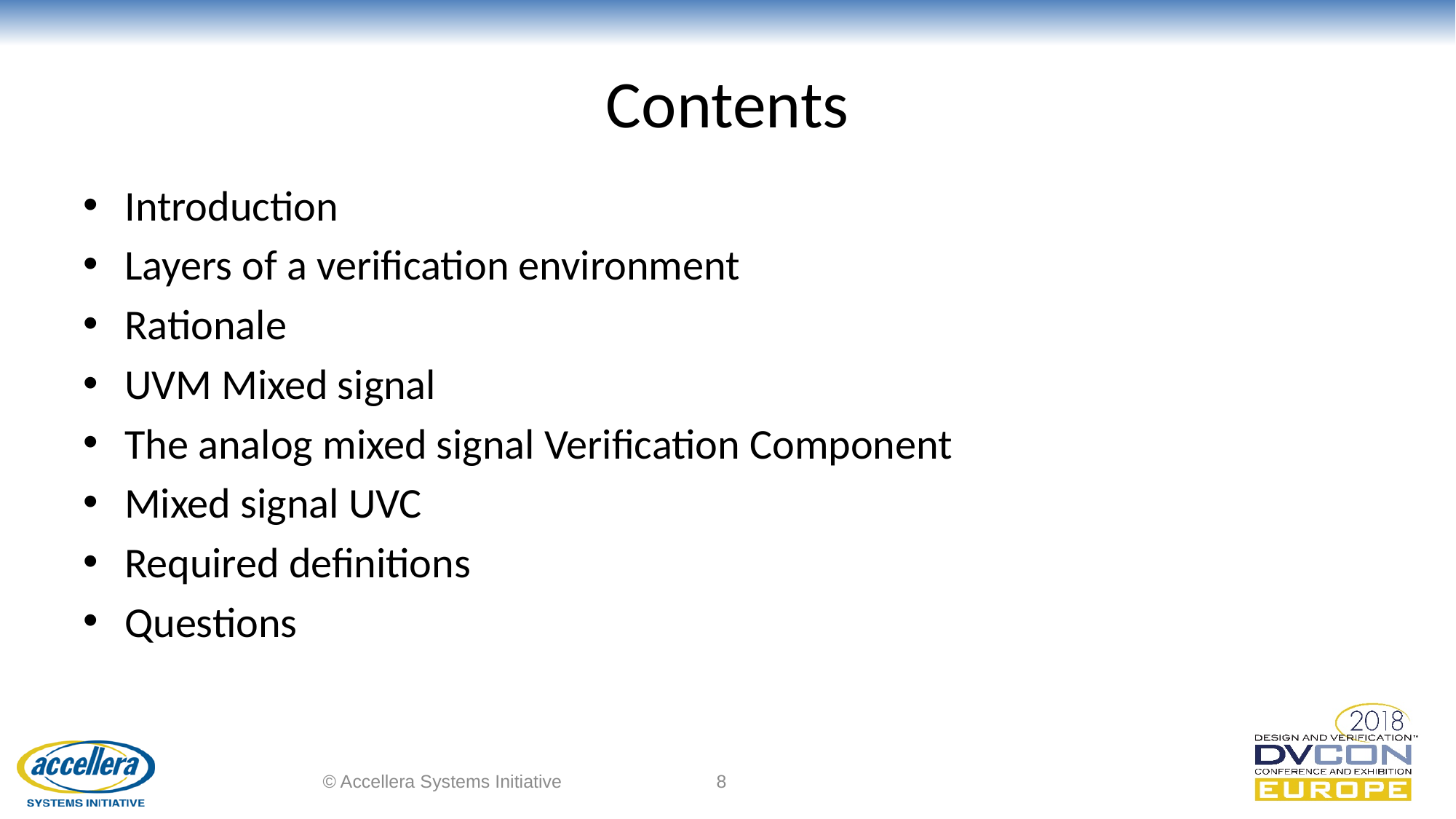

# Contents
Introduction
Layers of a verification environment
Rationale
UVM Mixed signal
The analog mixed signal Verification Component
Mixed signal UVC
Required definitions
Questions

© Accellera Systems Initiative
8